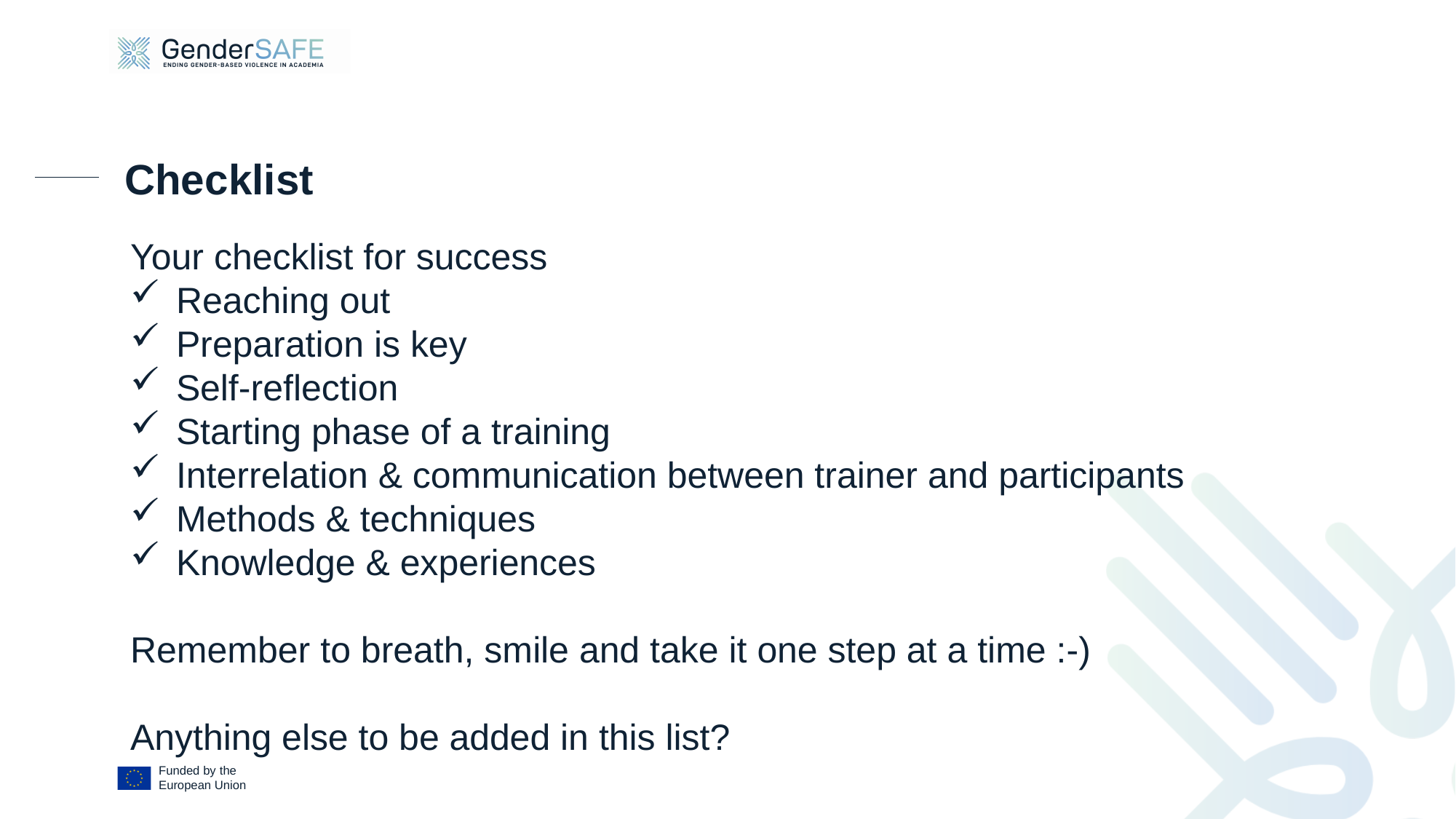

# Checklist
Your checklist for success
Reaching out
Preparation is key
Self-reflection
Starting phase of a training
Interrelation & communication between trainer and participants
Methods & techniques
Knowledge & experiences

Remember to breath, smile and take it one step at a time :-)

Anything else to be added in this list?